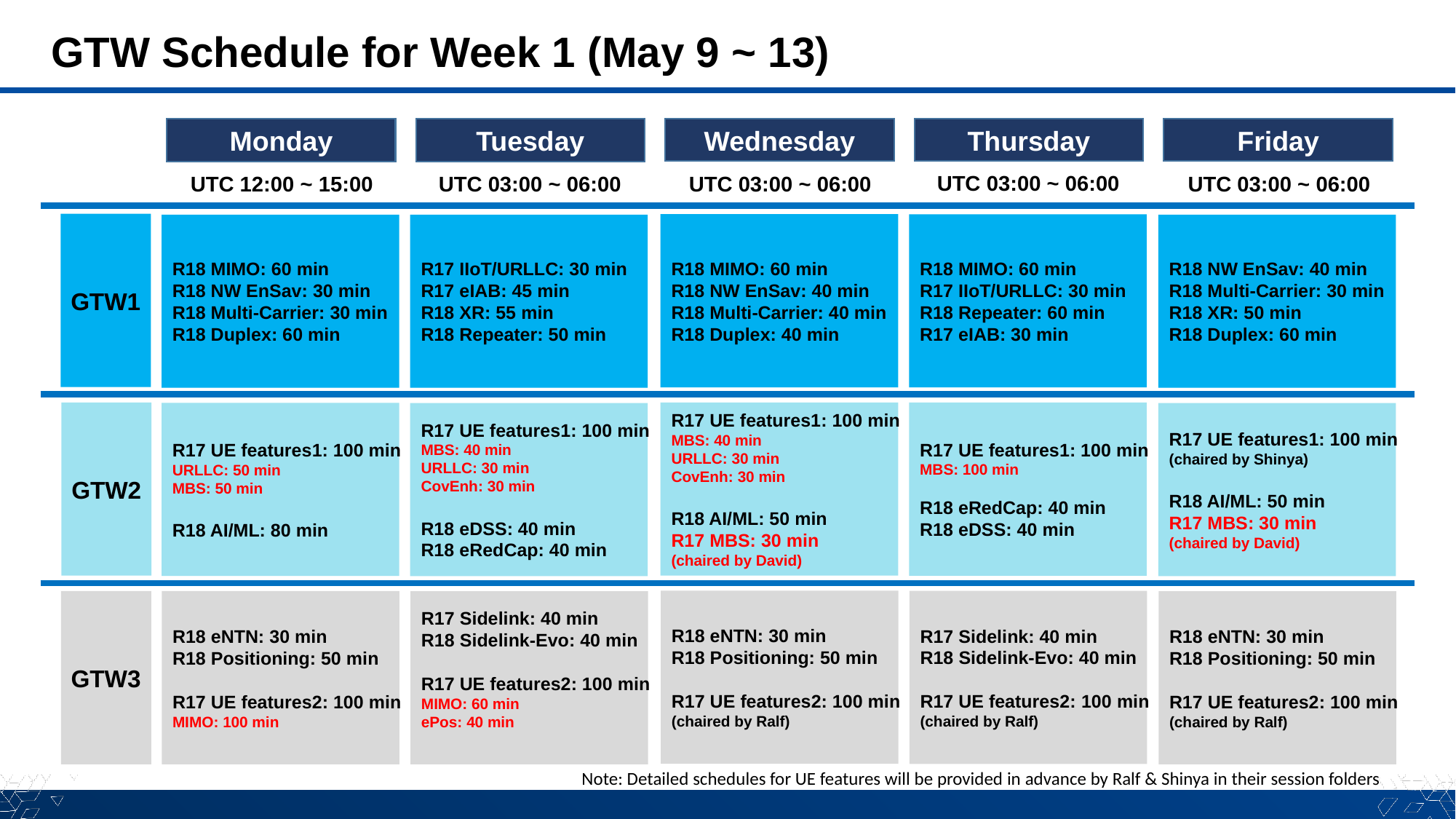

# GTW Schedule for Week 1 (May 9 ~ 13)
Friday
Thursday
Wednesday
Tuesday
Monday
UTC 03:00 ~ 06:00
UTC 03:00 ~ 06:00
UTC 03:00 ~ 06:00
UTC 03:00 ~ 06:00
UTC 12:00 ~ 15:00
GTW1
R18 MIMO: 60 min
R18 NW EnSav: 40 min
R18 Multi-Carrier: 40 min
R18 Duplex: 40 min
R18 MIMO: 60 min
R17 IIoT/URLLC: 30 min
R18 Repeater: 60 min
R17 eIAB: 30 min
R18 MIMO: 60 min
R18 NW EnSav: 30 min
R18 Multi-Carrier: 30 min
R18 Duplex: 60 min
R17 IIoT/URLLC: 30 min
R17 eIAB: 45 min
R18 XR: 55 min
R18 Repeater: 50 min
R18 NW EnSav: 40 min
R18 Multi-Carrier: 30 min
R18 XR: 50 min
R18 Duplex: 60 min
GTW2
R17 UE features1: 100 min
MBS: 40 min
URLLC: 30 min
CovEnh: 30 min

R18 AI/ML: 50 min
R17 MBS: 30 min
(chaired by David)
R17 UE features1: 100 min
MBS: 100 min

R18 eRedCap: 40 min
R18 eDSS: 40 min
R17 UE features1: 100 min
URLLC: 50 min
MBS: 50 min

R18 AI/ML: 80 min
R17 UE features1: 100 min
MBS: 40 min
URLLC: 30 min
CovEnh: 30 min

R18 eDSS: 40 min
R18 eRedCap: 40 min
R17 UE features1: 100 min
(chaired by Shinya)

R18 AI/ML: 50 min
R17 MBS: 30 min
(chaired by David)
R18 eNTN: 30 min
R18 Positioning: 50 min

R17 UE features2: 100 min
(chaired by Ralf)
R17 Sidelink: 40 min
R18 Sidelink-Evo: 40 min

R17 UE features2: 100 min
(chaired by Ralf)
GTW3
R18 eNTN: 30 min
R18 Positioning: 50 min

R17 UE features2: 100 min
MIMO: 100 min
R17 Sidelink: 40 min
R18 Sidelink-Evo: 40 min

R17 UE features2: 100 min
MIMO: 60 min
ePos: 40 min

R18 eNTN: 30 min
R18 Positioning: 50 min

R17 UE features2: 100 min
(chaired by Ralf)
Note: Detailed schedules for UE features will be provided in advance by Ralf & Shinya in their session folders